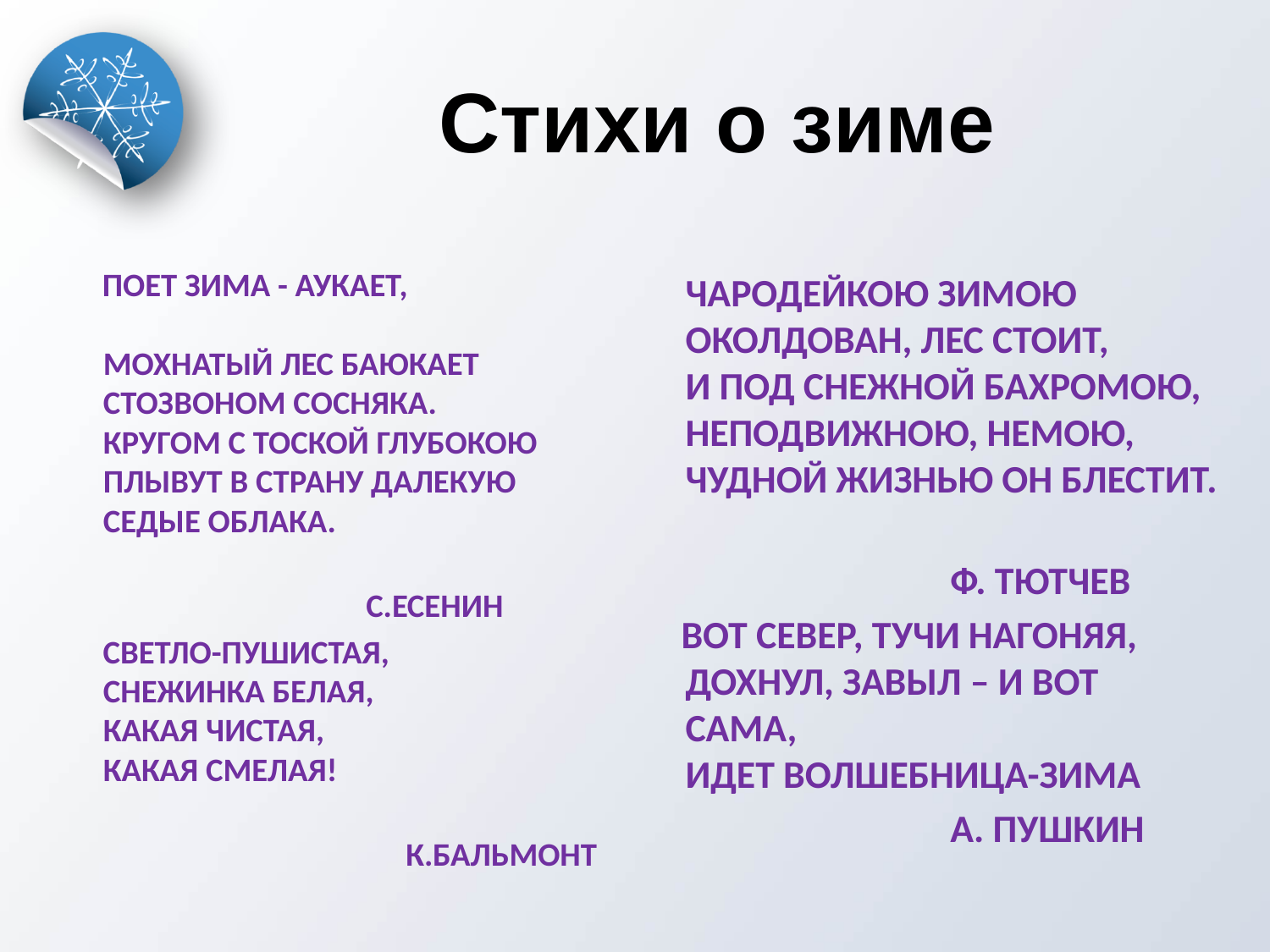

# Стихи о зиме
       Поет зима - аукает,
Мохнатый лес баюкает
Стозвоном сосняка.
Кругом с тоской глубокою
Плывут в страну далекую
Седые облака.
                                         С.Есенин
      Светло-пушистая,
Снежинка белая,
Какая чистая,
Какая смелая!
                                                                  К.Бальмонт

     Чародейкою Зимою
Околдован, лес стоит,
И под снежной бахромою,
Неподвижною, немою,
Чудной жизнью он блестит.
                                    Ф. Тютчев
     Вот север, тучи нагоняя,
Дохнул, завыл – и вот сама,
Идет волшебница-зима
                                    А. Пушкин